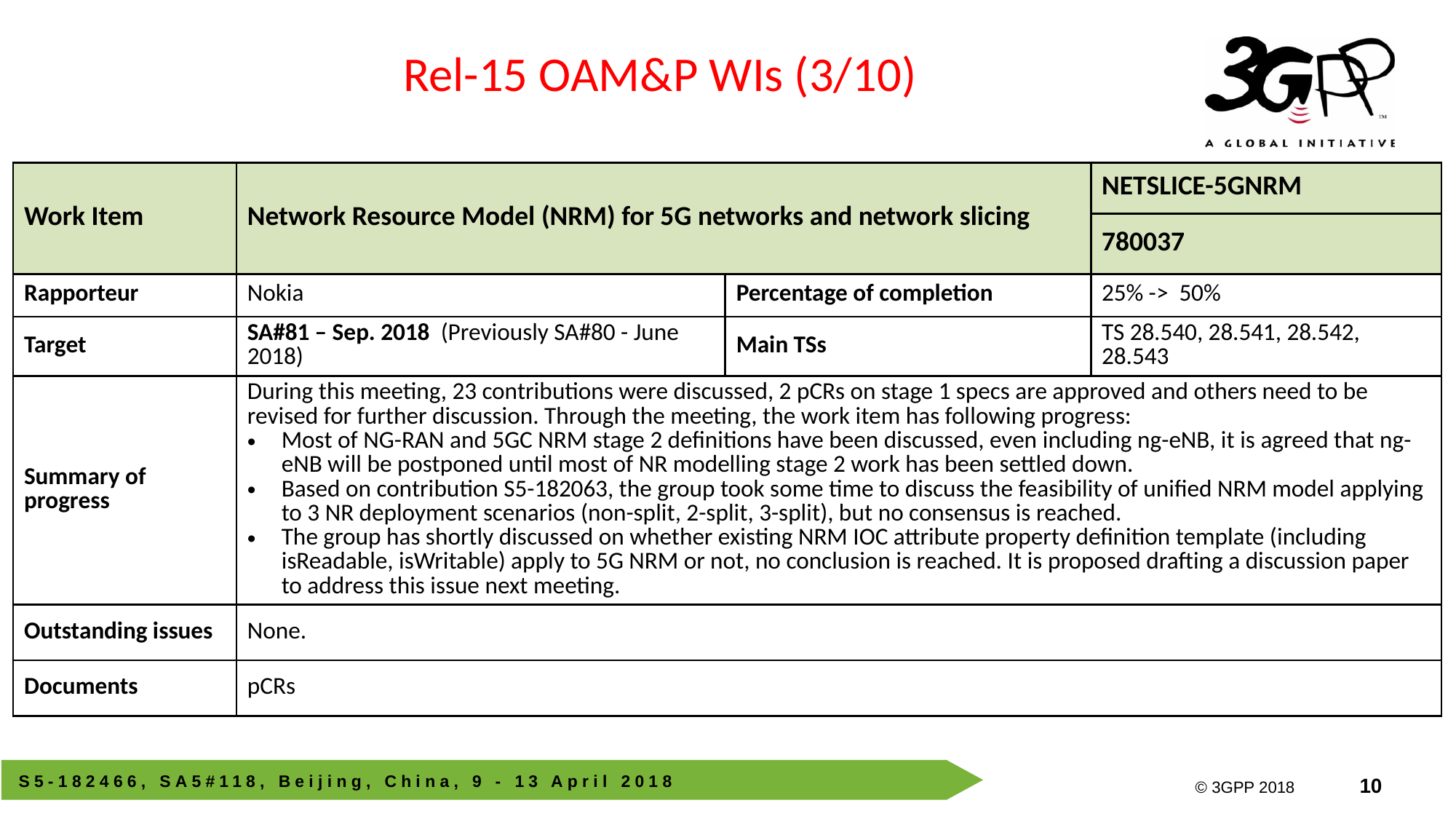

Rel-15 OAM&P WIs (3/10)
| Work Item | Network Resource Model (NRM) for 5G networks and network slicing |  | NETSLICE-5GNRM |
| --- | --- | --- | --- |
|  |  |  | 780037 |
| Rapporteur | Nokia | Percentage of completion | 25% -> 50% |
| Target | SA#81 – Sep. 2018 (Previously SA#80 - June 2018) | Main TSs | TS 28.540, 28.541, 28.542, 28.543 |
| Summary of progress | During this meeting, 23 contributions were discussed, 2 pCRs on stage 1 specs are approved and others need to be revised for further discussion. Through the meeting, the work item has following progress: Most of NG-RAN and 5GC NRM stage 2 definitions have been discussed, even including ng-eNB, it is agreed that ng-eNB will be postponed until most of NR modelling stage 2 work has been settled down. Based on contribution S5-182063, the group took some time to discuss the feasibility of unified NRM model applying to 3 NR deployment scenarios (non-split, 2-split, 3-split), but no consensus is reached. The group has shortly discussed on whether existing NRM IOC attribute property definition template (including isReadable, isWritable) apply to 5G NRM or not, no conclusion is reached. It is proposed drafting a discussion paper to address this issue next meeting. |  |  |
| Outstanding issues | None. |  |  |
| Documents | pCRs |  |  |